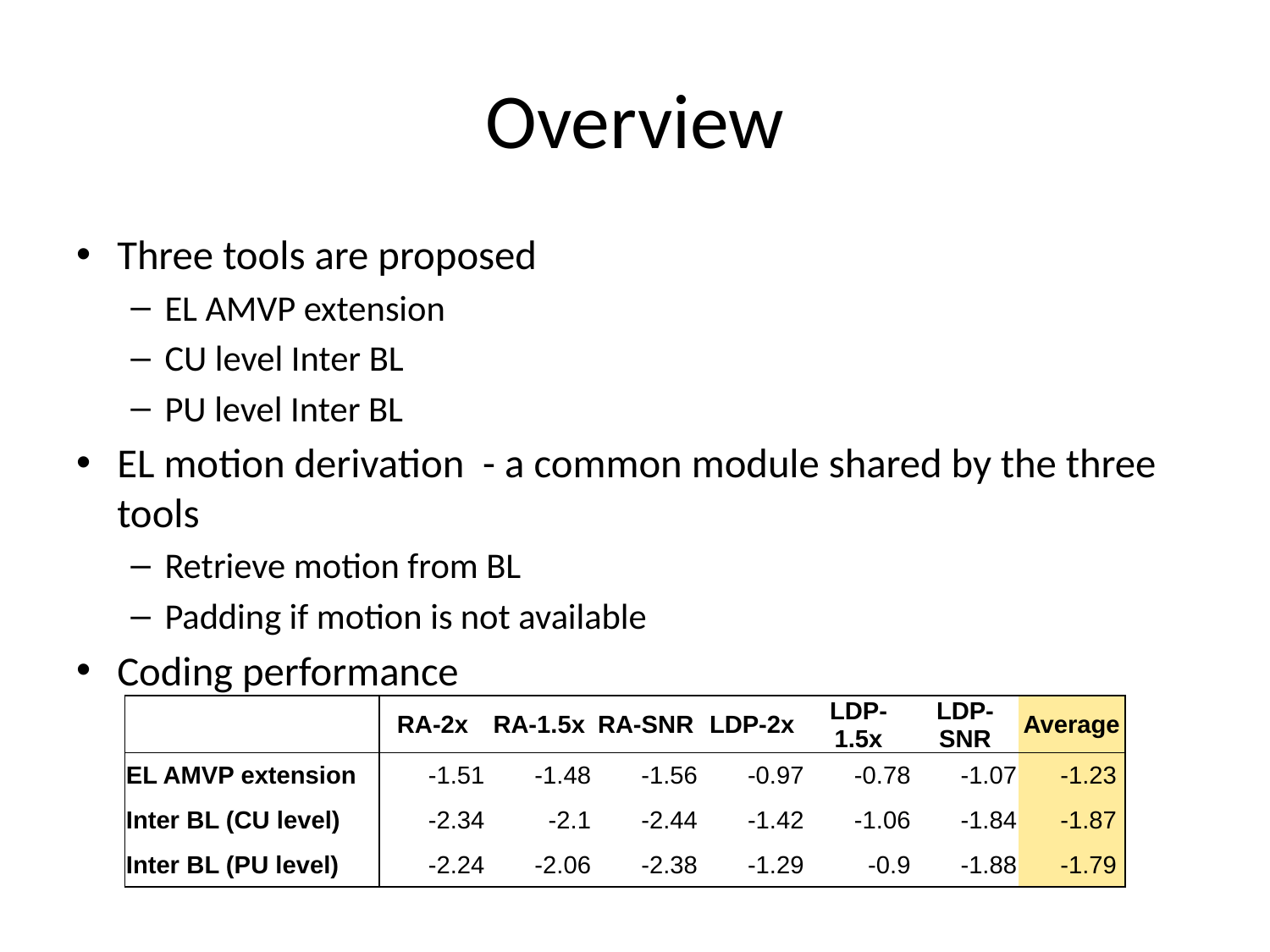

# Overview
Three tools are proposed
EL AMVP extension
CU level Inter BL
PU level Inter BL
EL motion derivation  - a common module shared by the three tools
Retrieve motion from BL
Padding if motion is not available
Coding performance
|  | RA-2x | RA-1.5x | RA-SNR | LDP-2x | LDP-1.5x | LDP-SNR | Average |
| --- | --- | --- | --- | --- | --- | --- | --- |
| EL AMVP extension | -1.51 | -1.48 | -1.56 | -0.97 | -0.78 | -1.07 | -1.23 |
| Inter BL (CU level) | -2.34 | -2.1 | -2.44 | -1.42 | -1.06 | -1.84 | -1.87 |
| Inter BL (PU level) | -2.24 | -2.06 | -2.38 | -1.29 | -0.9 | -1.88 | -1.79 |